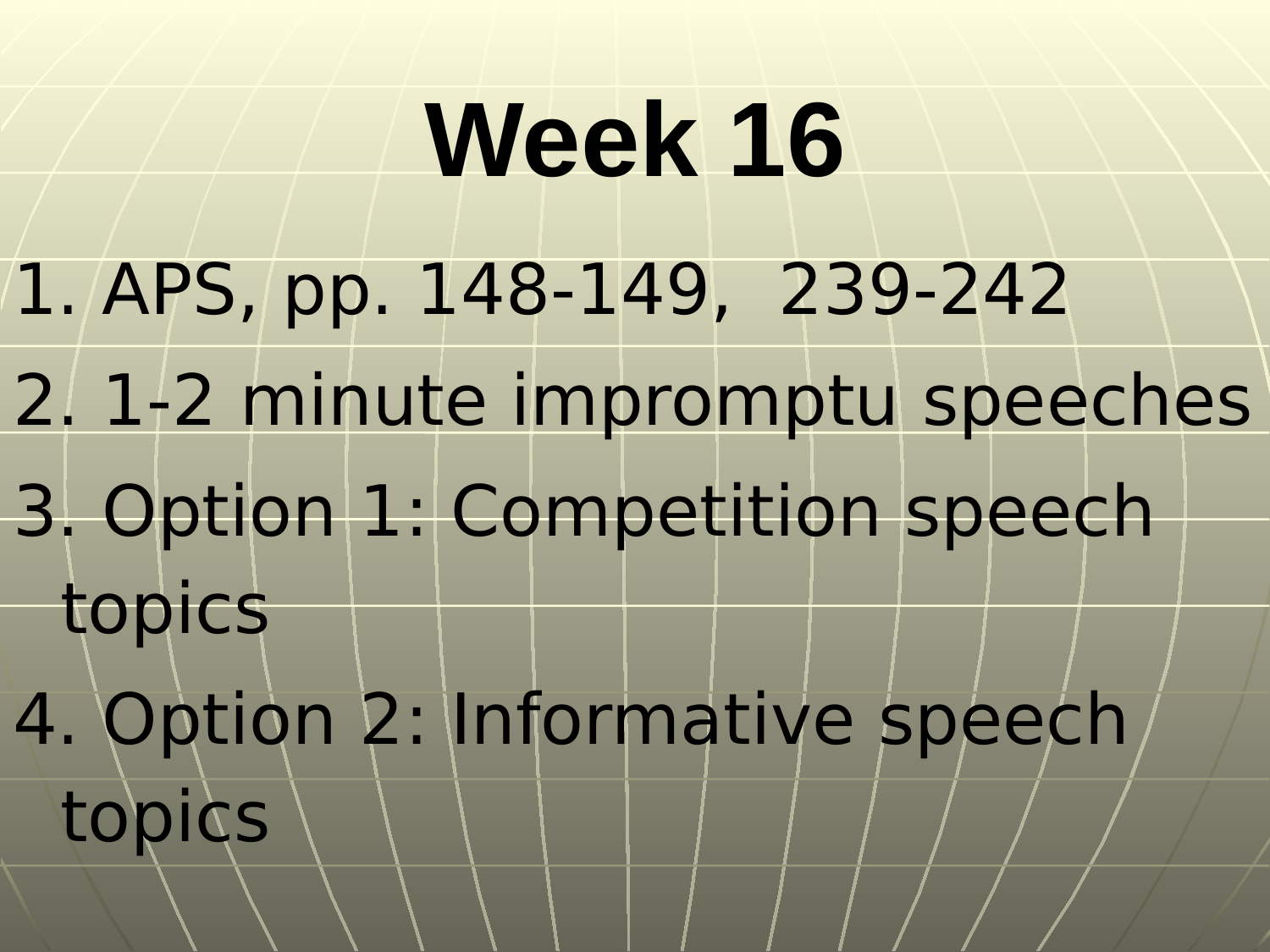

# Week 16
1. APS, pp. 148-149,  239-242
2. 1-2 minute impromptu speeches
3. Option 1: Competition speech topics
4. Option 2: Informative speech topics